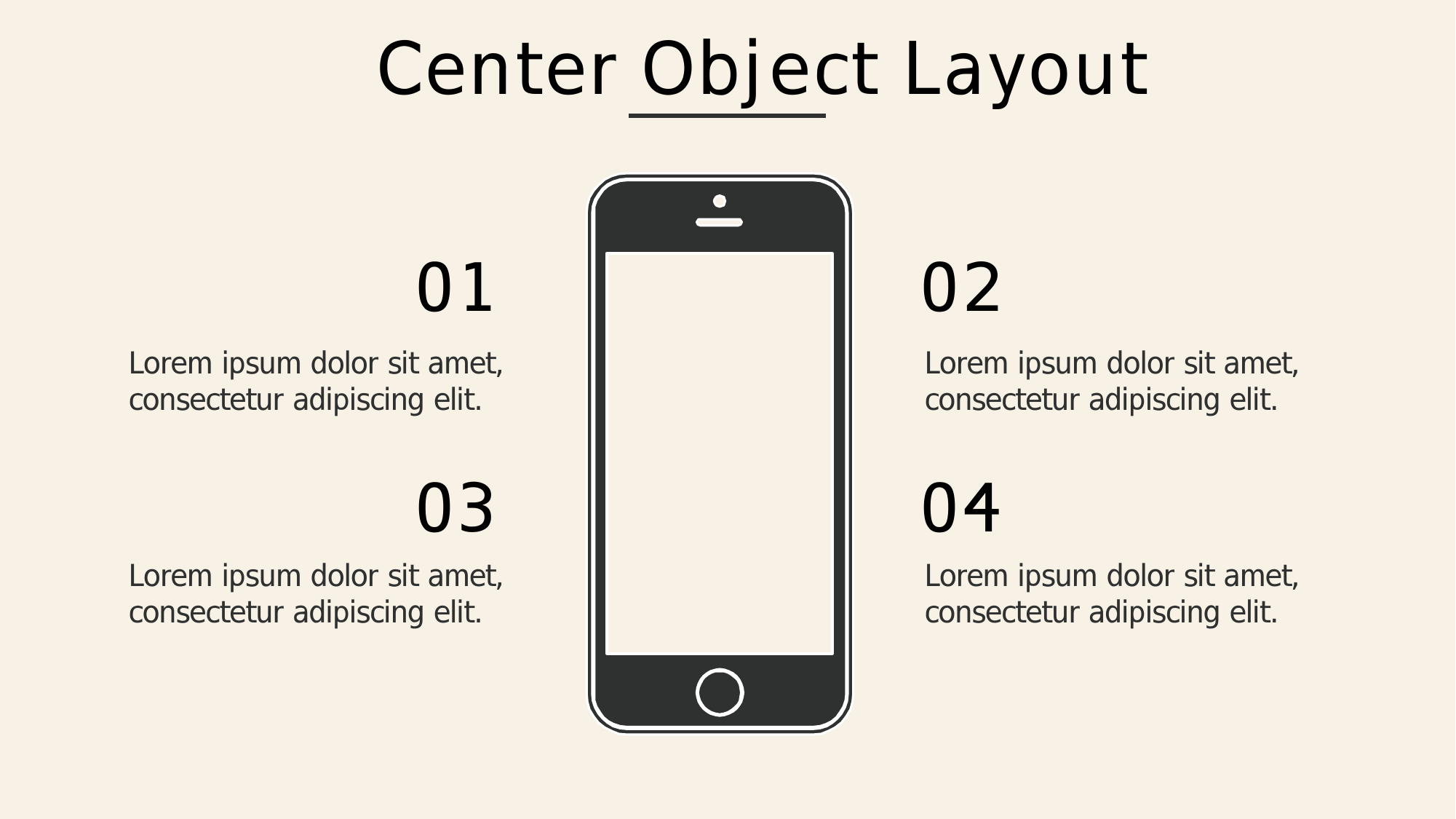

Center Object Layout

01
02
Lorem ipsum dolor sit amet, consectetur adipiscing elit.
Lorem ipsum dolor sit amet, consectetur adipiscing elit.
03
04
Lorem ipsum dolor sit amet, consectetur adipiscing elit.
Lorem ipsum dolor sit amet, consectetur adipiscing elit.